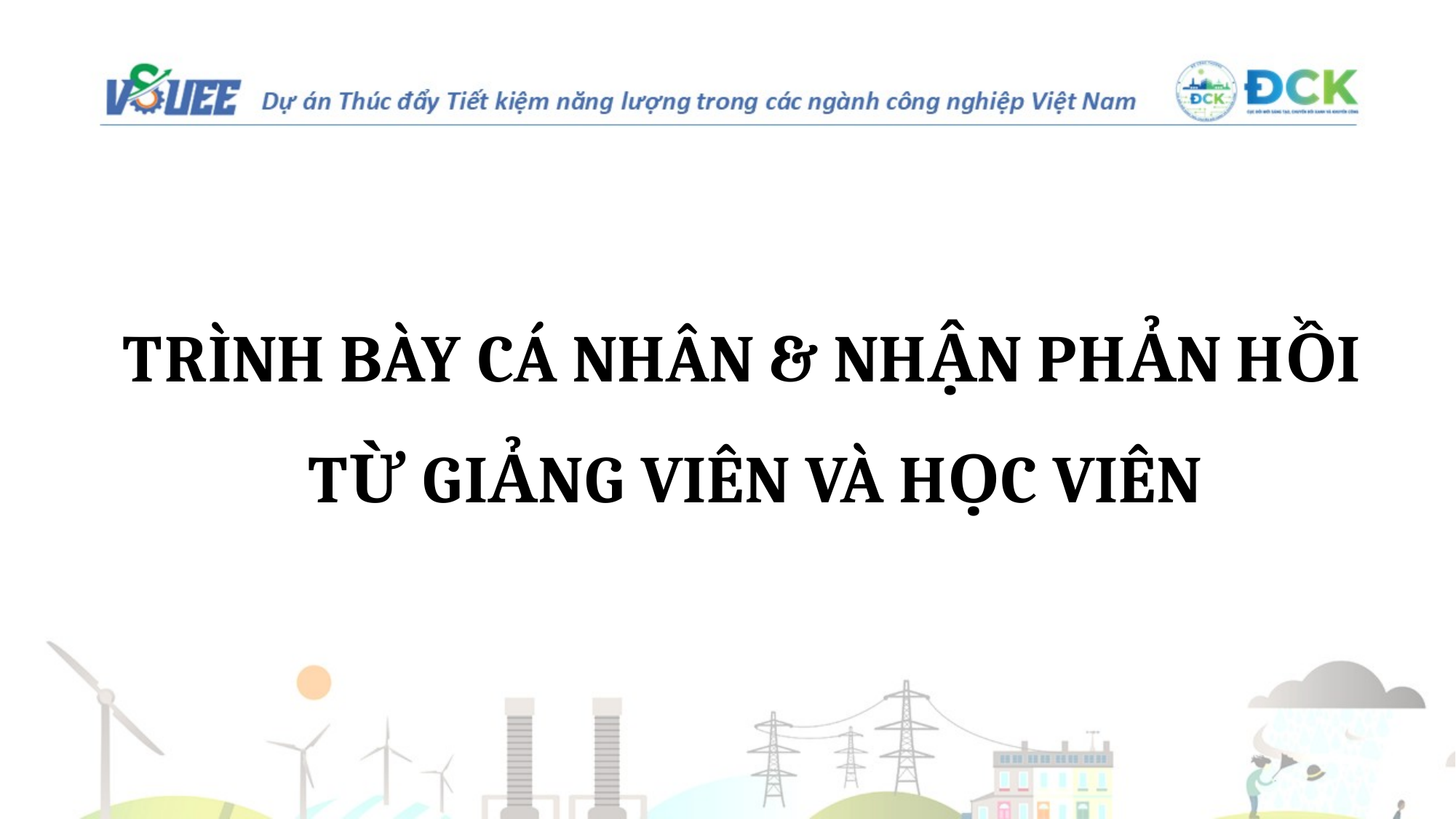

TRÌNH BÀY CÁ NHÂN & NHẬN PHẢN HỒI TỪ GIẢNG VIÊN VÀ HỌC VIÊN